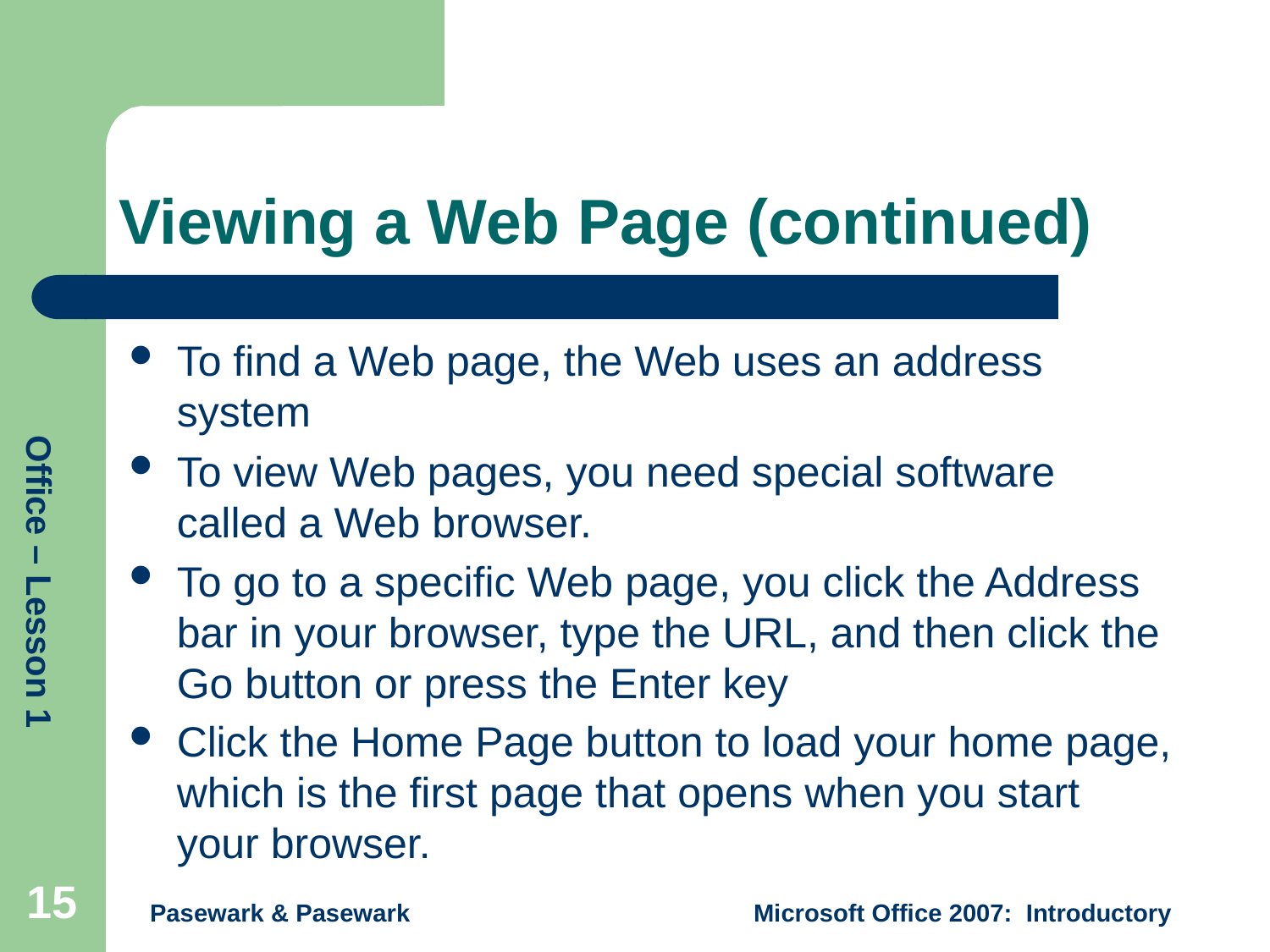

# Viewing a Web Page (continued)
To find a Web page, the Web uses an address system
To view Web pages, you need special software called a Web browser.
To go to a specific Web page, you click the Address bar in your browser, type the URL, and then click the Go button or press the Enter key
Click the Home Page button to load your home page, which is the first page that opens when you start your browser.

15
Pasewark & Pasewark
Microsoft Office 2007:  Introductory